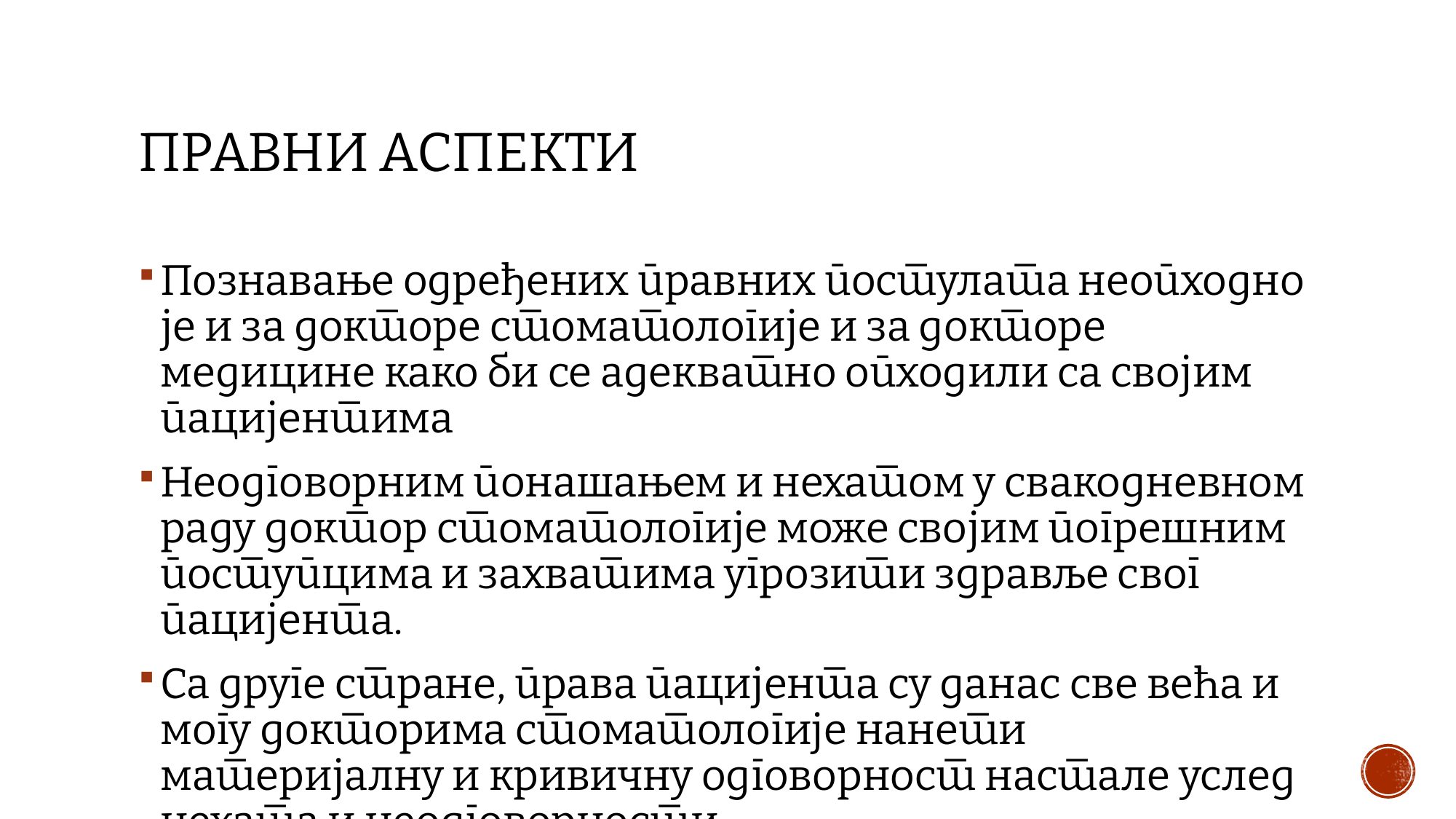

# Правни аспекти
Познавање одређених правних постулата неопходно је и за докторе стоматологије и за докторе медицине како би се адекватно опходили са својим пацијентима
Неодговорним понашањем и нехатом у свакодневном раду доктор стоматологије може својим погрешним поступцима и захватима угрозити здравље свог пацијента.
Са друге стране, права пацијента су данас све већа и могу докторима стоматологије нанети материјалну и кривичну одговорност настале услед нехата и неодговорности.
Сваки доктор стоматологије мора бити упознат са законским одредбама